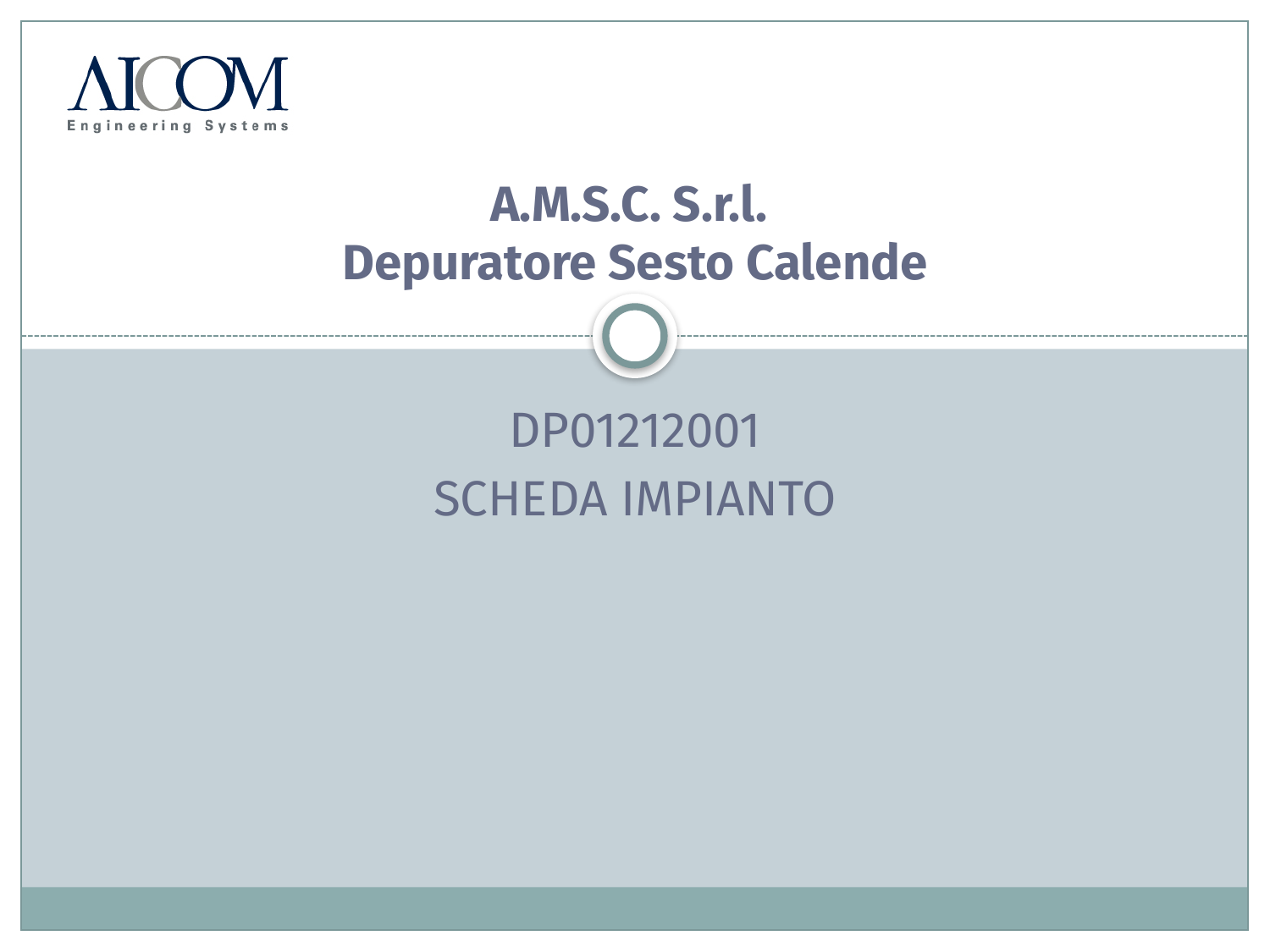

# A.M.S.C. S.r.l. Depuratore Sesto Calende
DP01212001
Scheda impianto